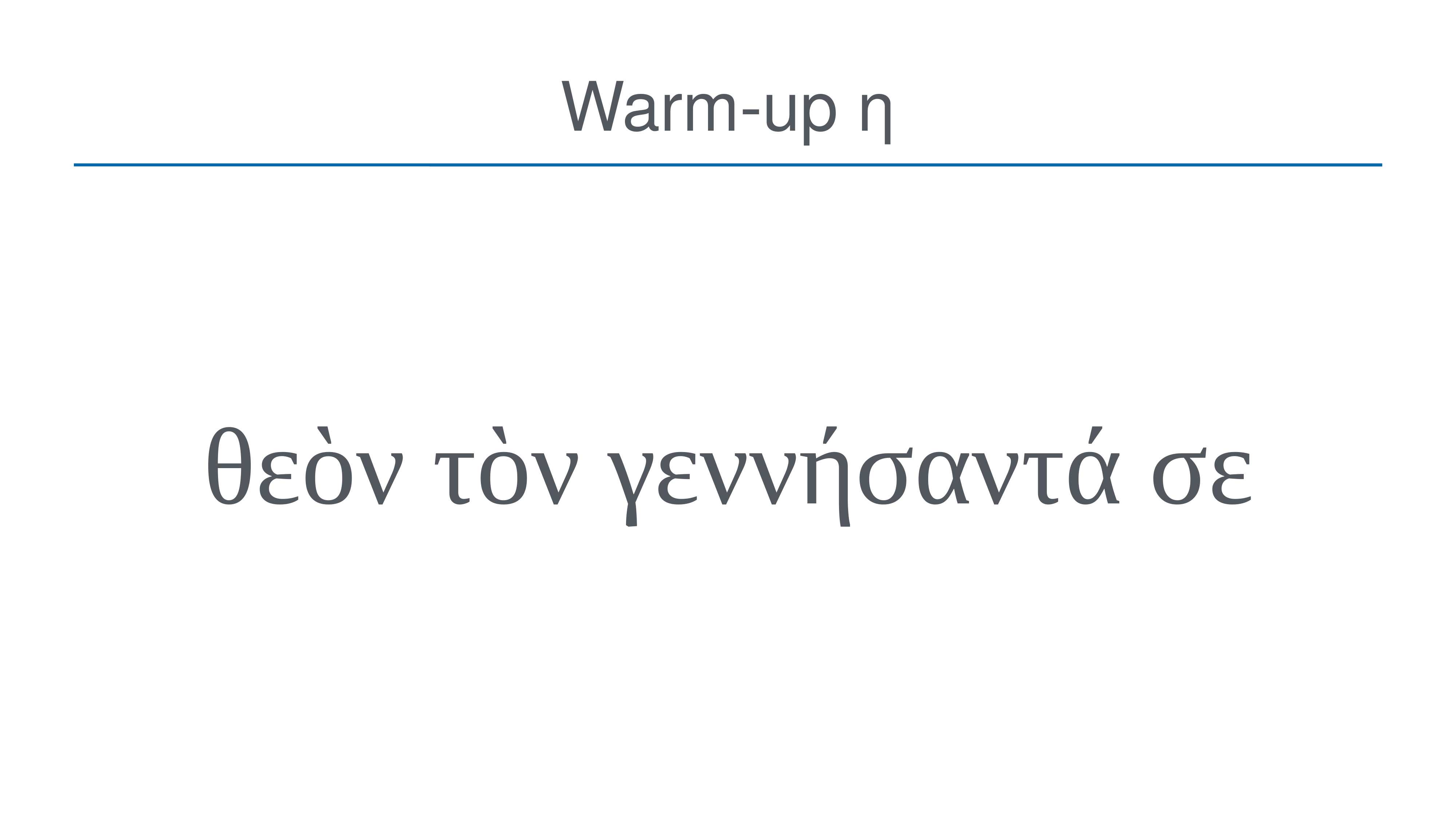

# Warm-up η
θεὸν τὸν γεννήσαντά σε